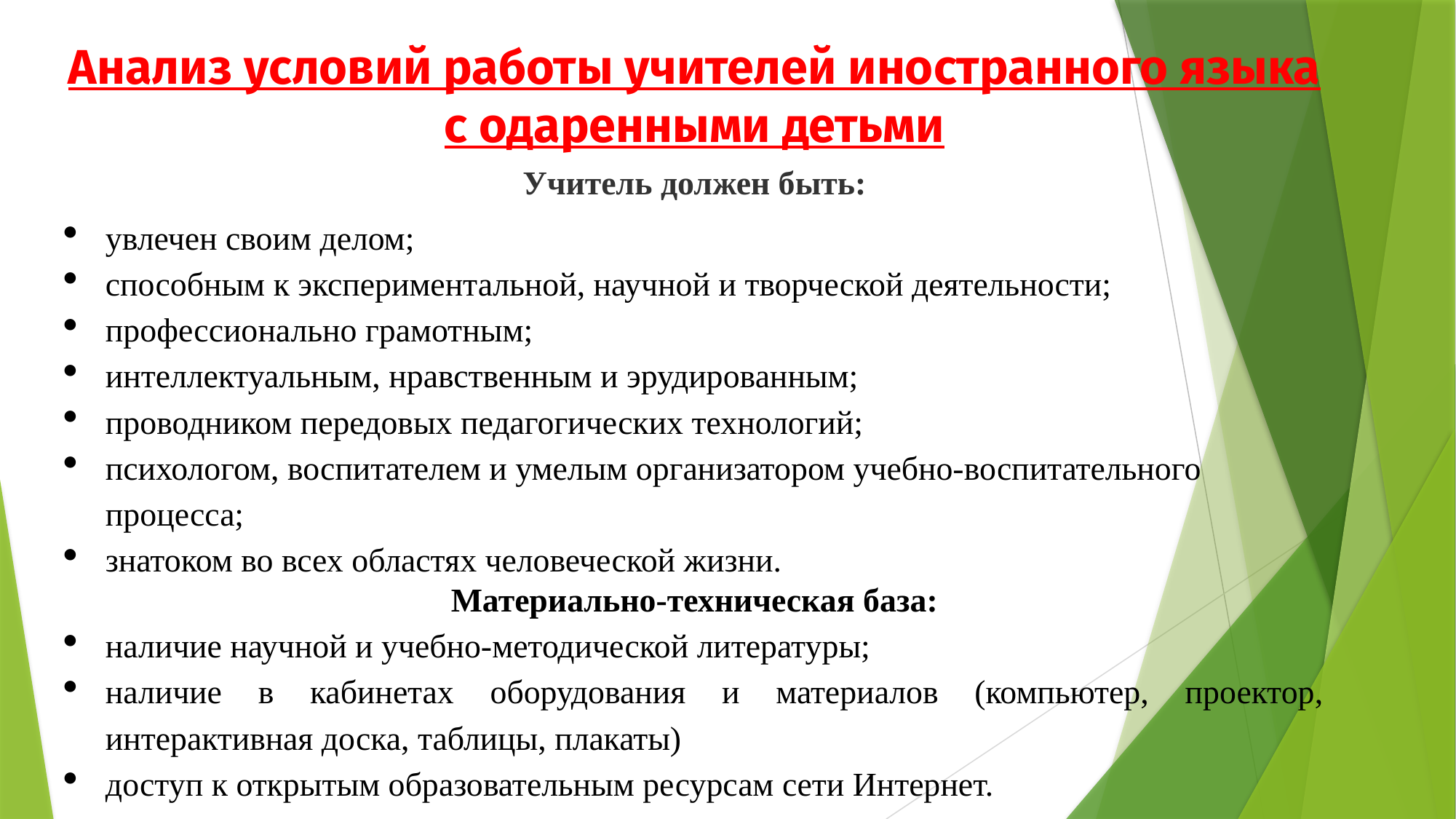

Анализ условий работы учителей иностранного языка с одаренными детьми
Учитель должен быть:
увлечен своим делом;
способным к экспериментальной, научной и творческой деятельности;
профессионально грамотным;
интеллектуальным, нравственным и эрудированным;
проводником передовых педагогических технологий;
психологом, воспитателем и умелым организатором учебно-воспитательного процесса;
знатоком во всех областях человеческой жизни.
Материально-техническая база:
наличие научной и учебно-методической литературы;
наличие в кабинетах оборудования и материалов (компьютер, проектор, интерактивная доска, таблицы, плакаты)
доступ к открытым образовательным ресурсам сети Интернет.